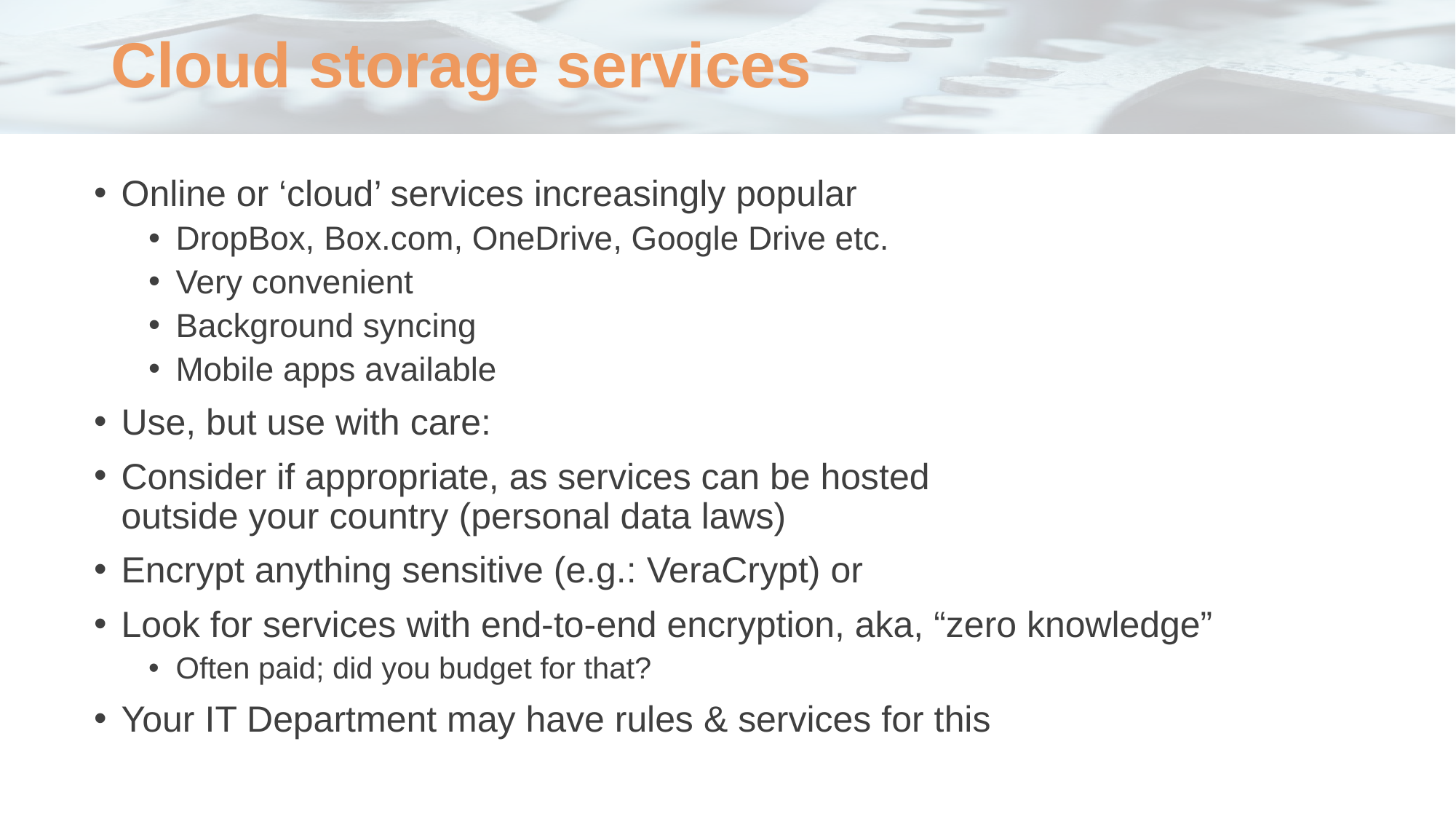

# Cloud storage services
Online or ‘cloud’ services increasingly popular
DropBox, Box.com, OneDrive, Google Drive etc.
Very convenient
Background syncing
Mobile apps available
Use, but use with care:
Consider if appropriate, as services can be hosted
outside your country (personal data laws)
Encrypt anything sensitive (e.g.: VeraCrypt) or
Look for services with end-to-end encryption, aka, “zero knowledge”
Often paid; did you budget for that?
Your IT Department may have rules & services for this